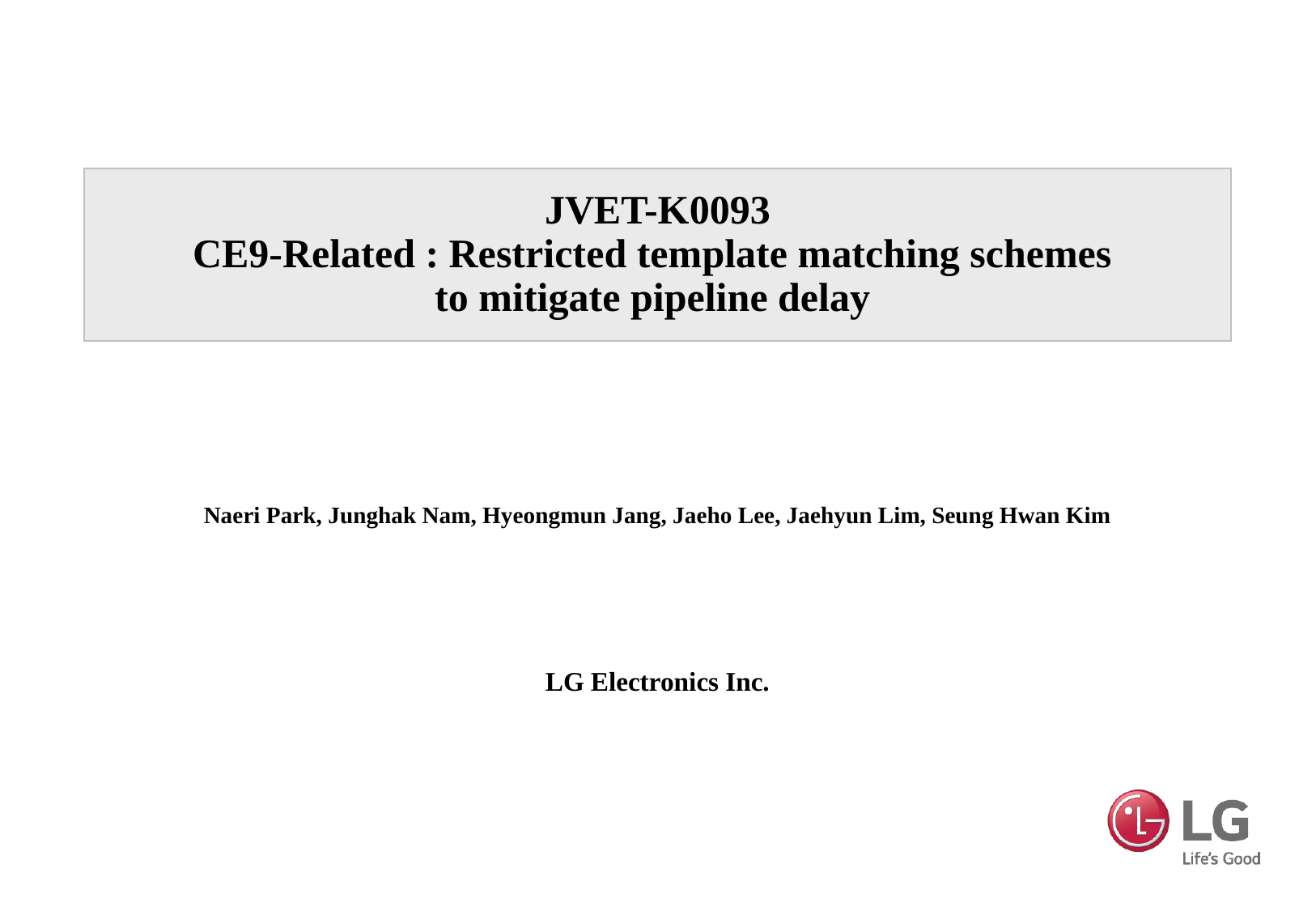

# JVET-K0093 CE9-Related : Restricted template matching schemes to mitigate pipeline delay
Naeri Park, Junghak Nam, Hyeongmun Jang, Jaeho Lee, Jaehyun Lim, Seung Hwan Kim